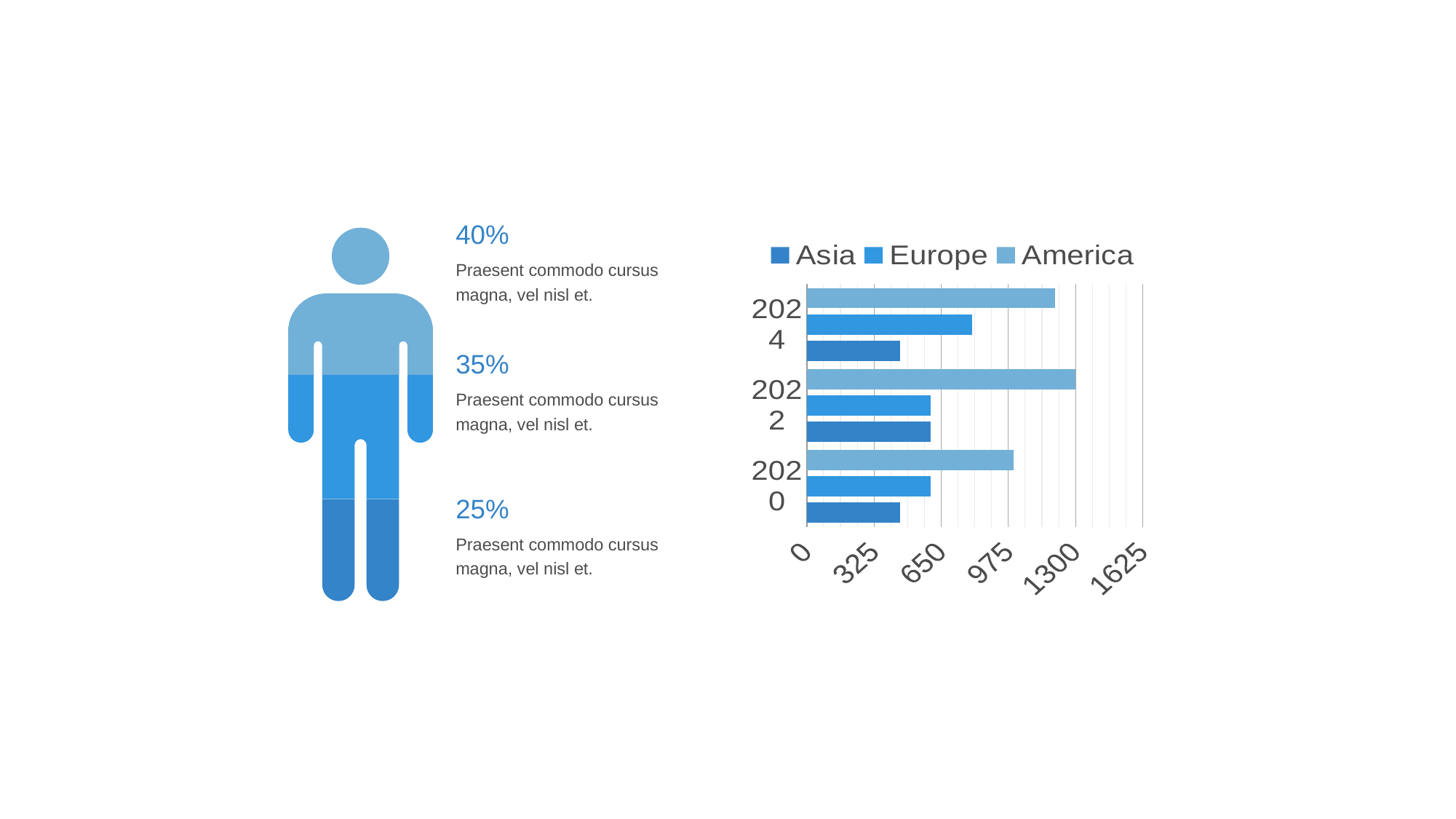

40%
Praesent commodo cursus magna, vel nisl et.

35%
Praesent commodo cursus magna, vel nisl et.
25%
Praesent commodo cursus magna, vel nisl et.

### Chart

| Category | America | Europe | Asia |
|---|---|---|---|
| 2024 | 1200.0 | 800.0 | 450.0 |
| 2022 | 1300.0 | 600.0 | 600.0 |
| 2020 | 1000.0 | 600.0 | 450.0 |